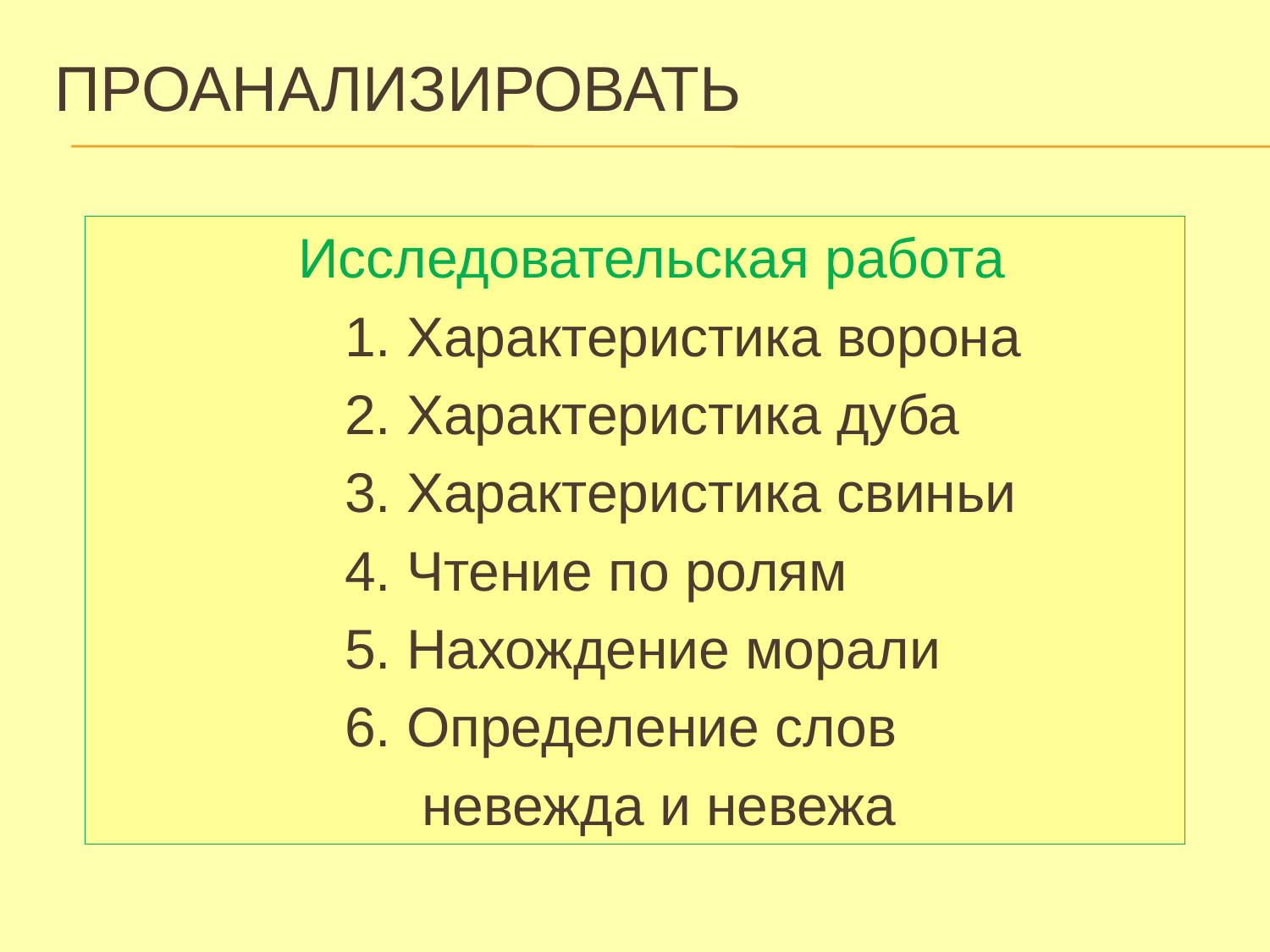

# Проанализировать
             Исследовательская работа
                1. Характеристика ворона
                2. Характеристика дуба
                3. Характеристика свиньи
                4. Чтение по ролям
                5. Нахождение морали
                6. Определение слов
                     невежда и невежа